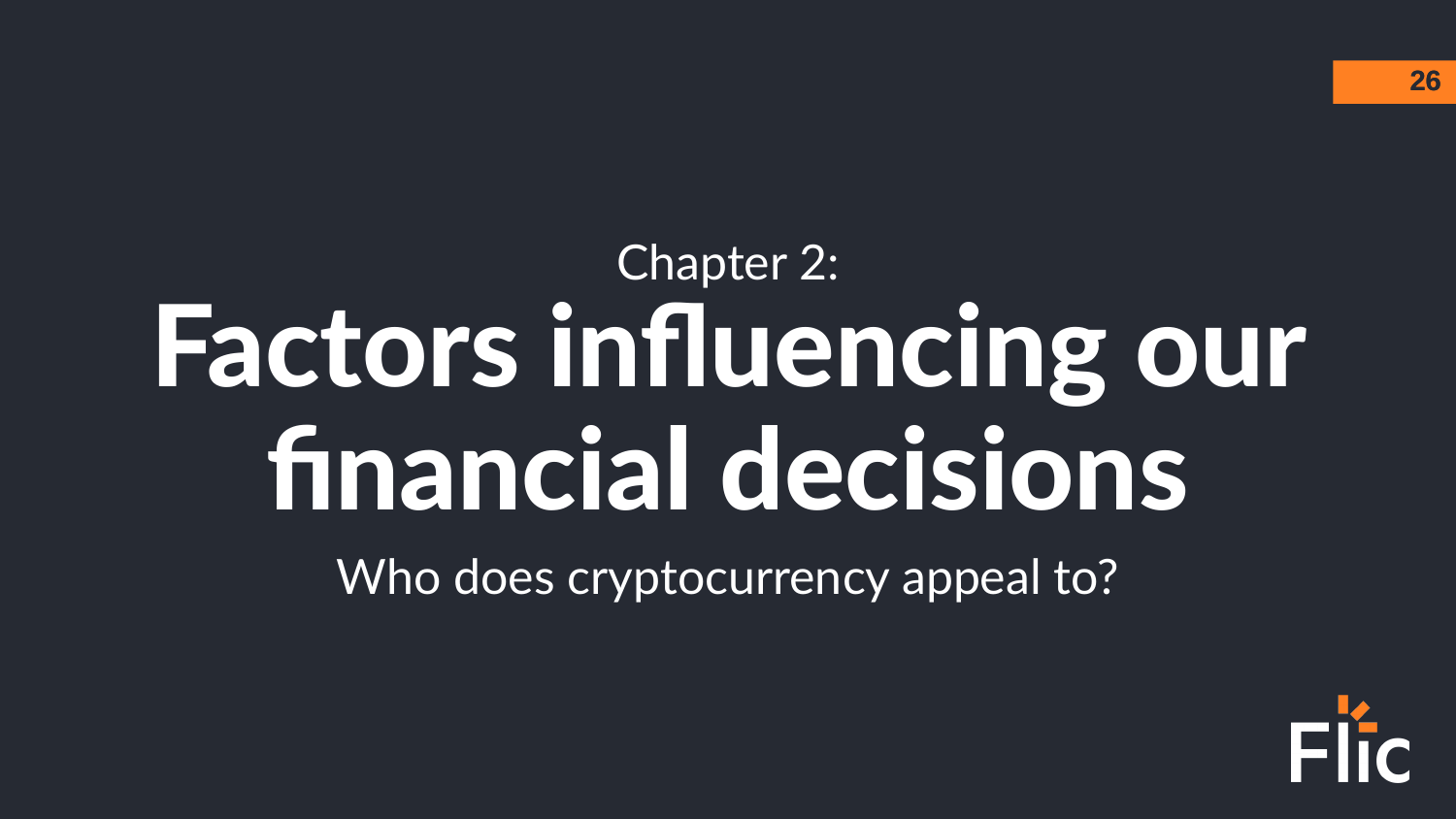

26
26
Chapter 2:
Factors influencing our financial decisions
Who does cryptocurrency appeal to?
26